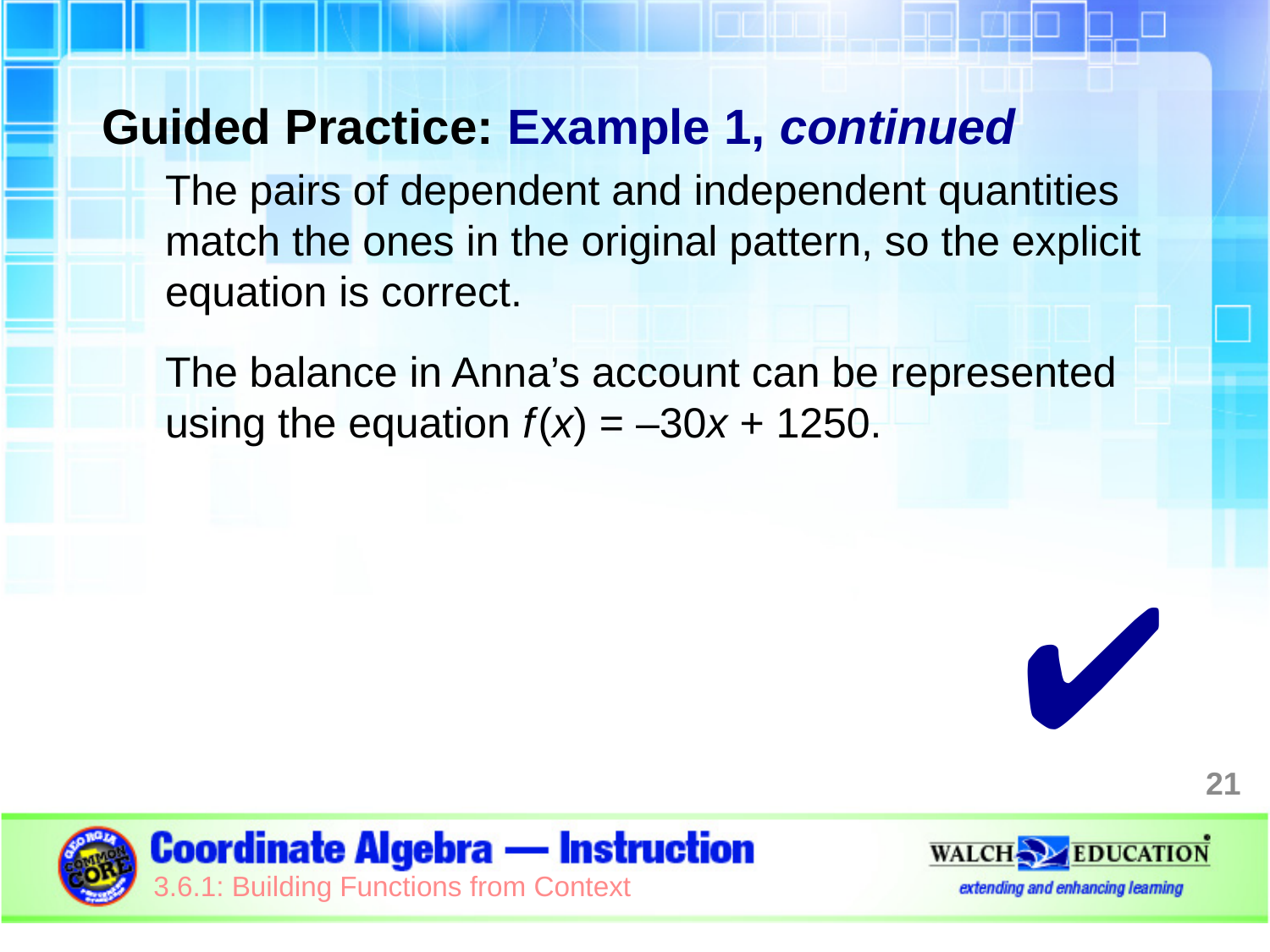

Guided Practice: Example 1, continued
The pairs of dependent and independent quantities match the ones in the original pattern, so the explicit equation is correct.
The balance in Anna’s account can be represented using the equation f (x) = –30x + 1250.
✔
21
3.6.1: Building Functions from Context